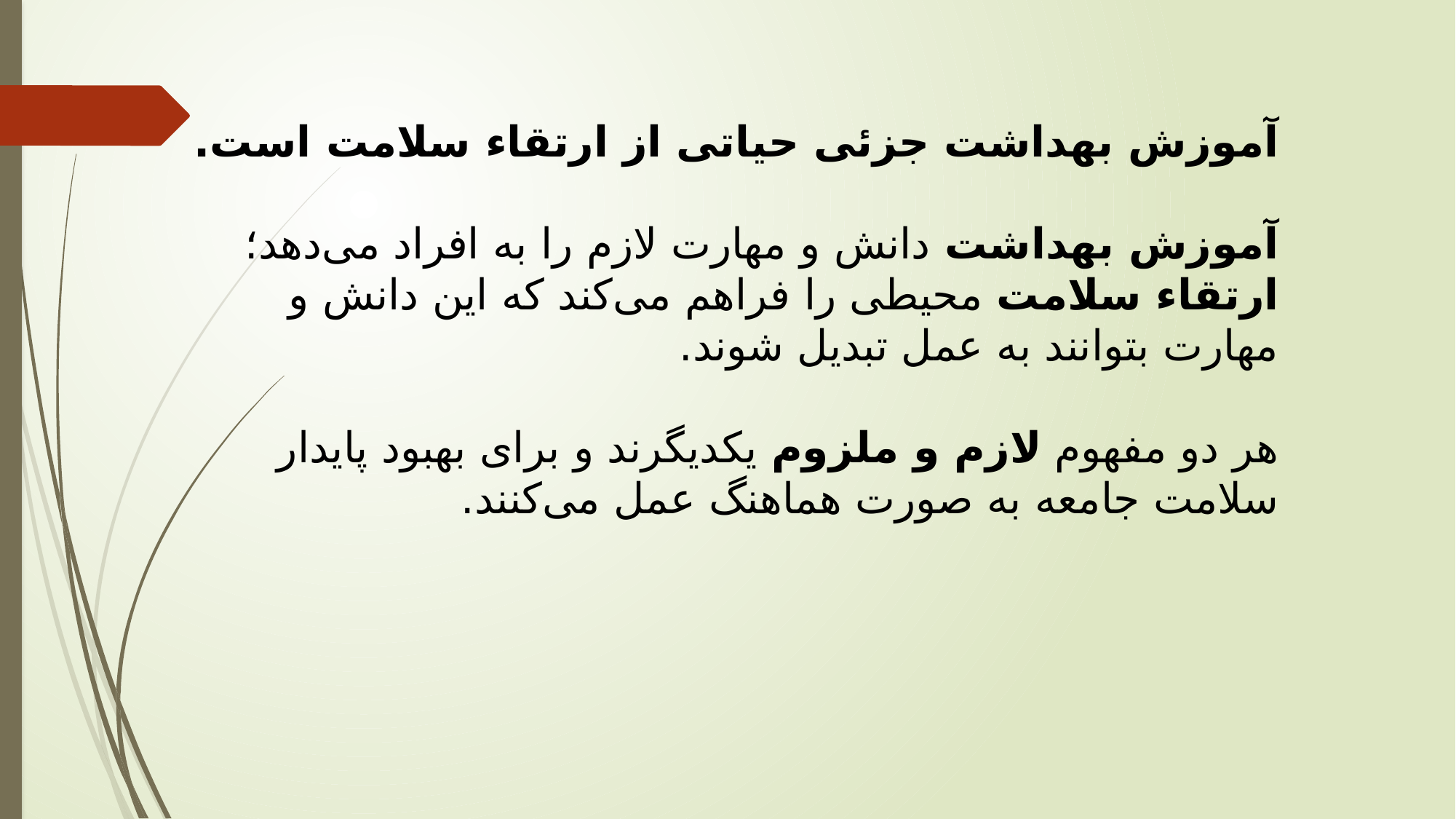

آموزش بهداشت جزئی حیاتی از ارتقاء سلامت است.

آموزش بهداشت دانش و مهارت لازم را به افراد می‌دهد؛ ارتقاء سلامت محیطی را فراهم می‌کند که این دانش و مهارت بتوانند به عمل تبدیل شوند.

هر دو مفهوم لازم و ملزوم یکدیگرند و برای بهبود پایدار سلامت جامعه به صورت هماهنگ عمل می‌کنند.